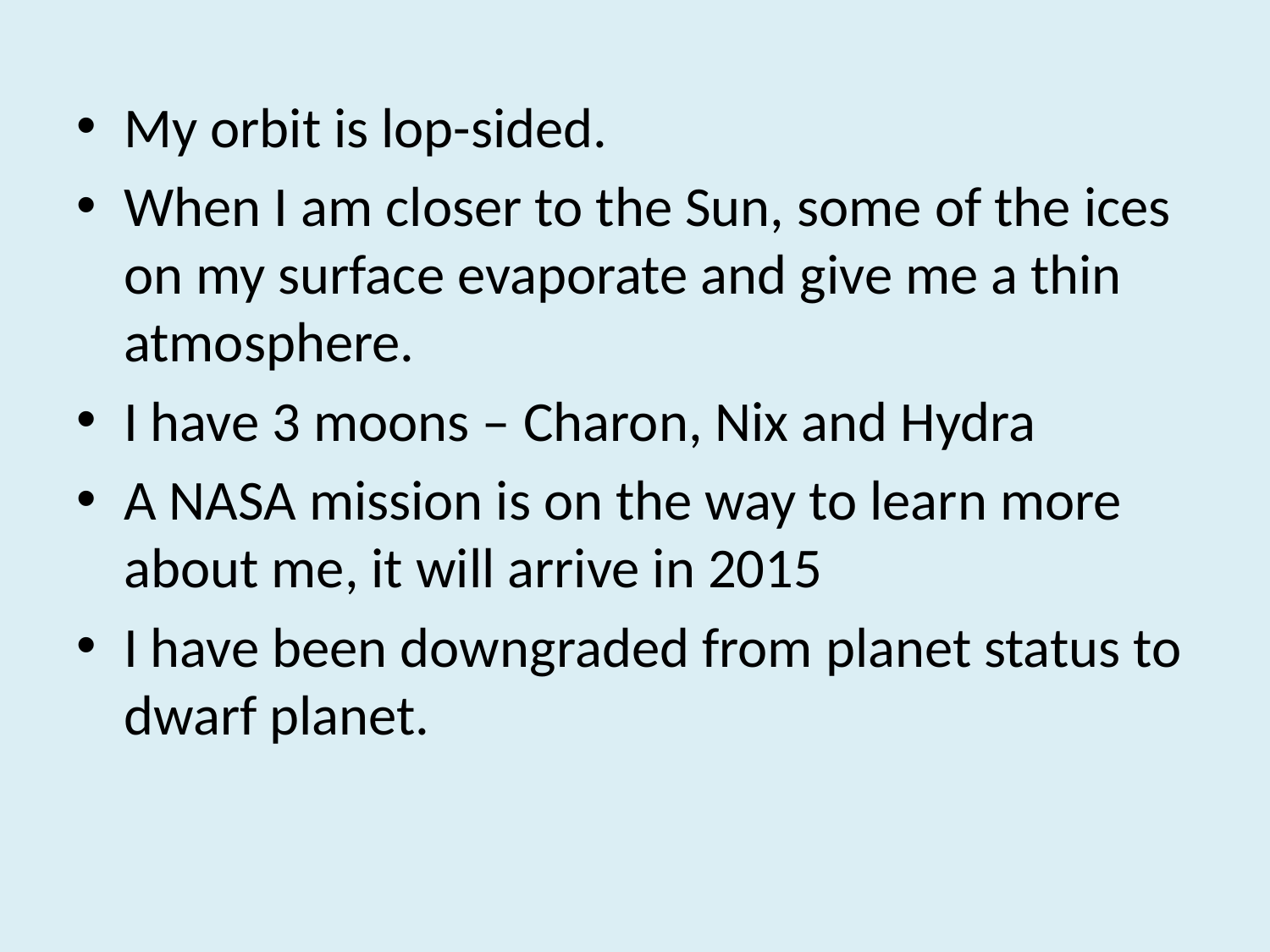

My orbit is lop-sided.
When I am closer to the Sun, some of the ices on my surface evaporate and give me a thin atmosphere.
I have 3 moons – Charon, Nix and Hydra
A NASA mission is on the way to learn more about me, it will arrive in 2015
I have been downgraded from planet status to dwarf planet.